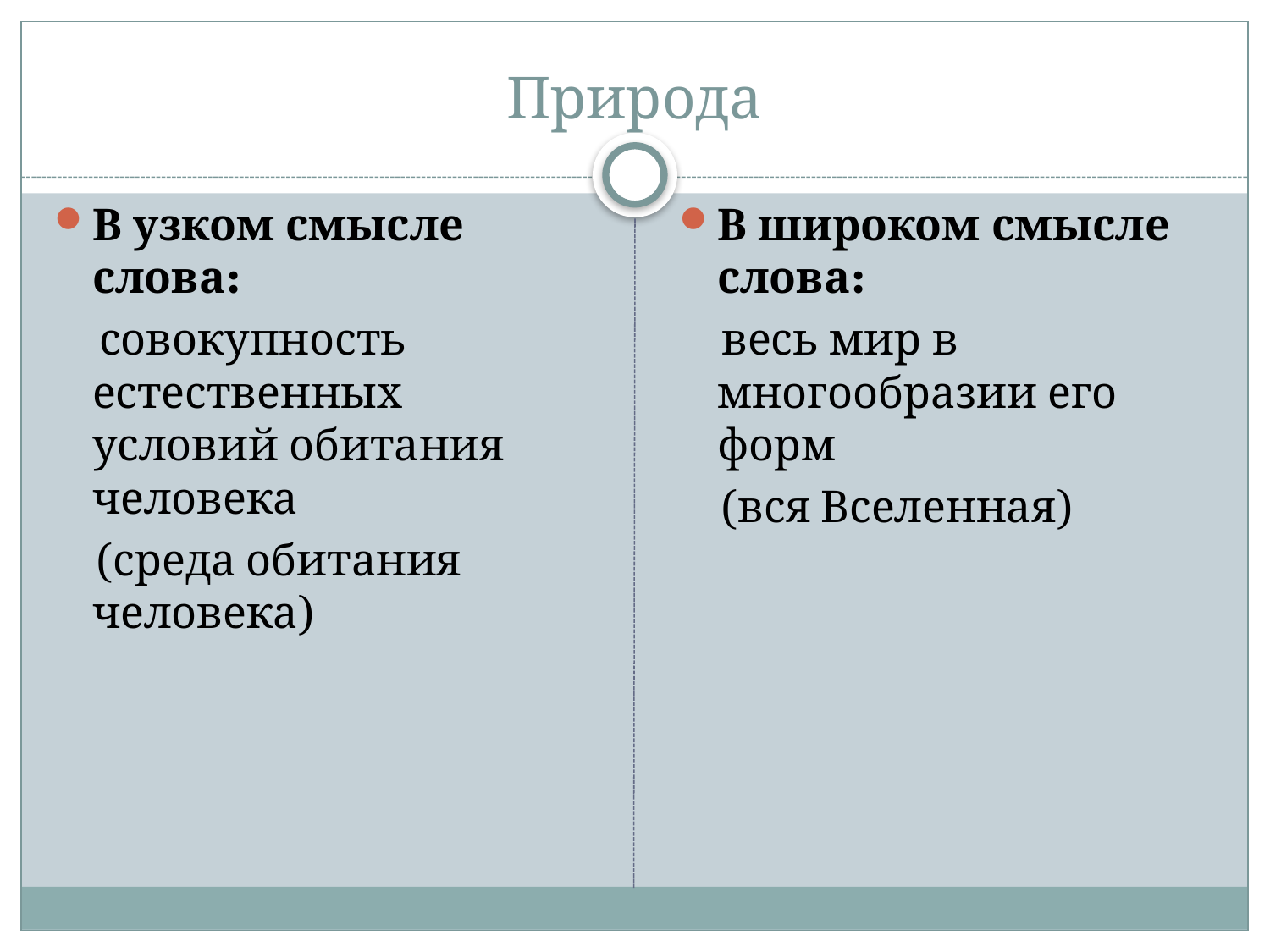

# Природа
В узком смысле слова:
    совокупность естественных условий обитания человека
    (среда обитания человека)
В широком смысле слова:
    весь мир в многообразии его форм
    (вся Вселенная)